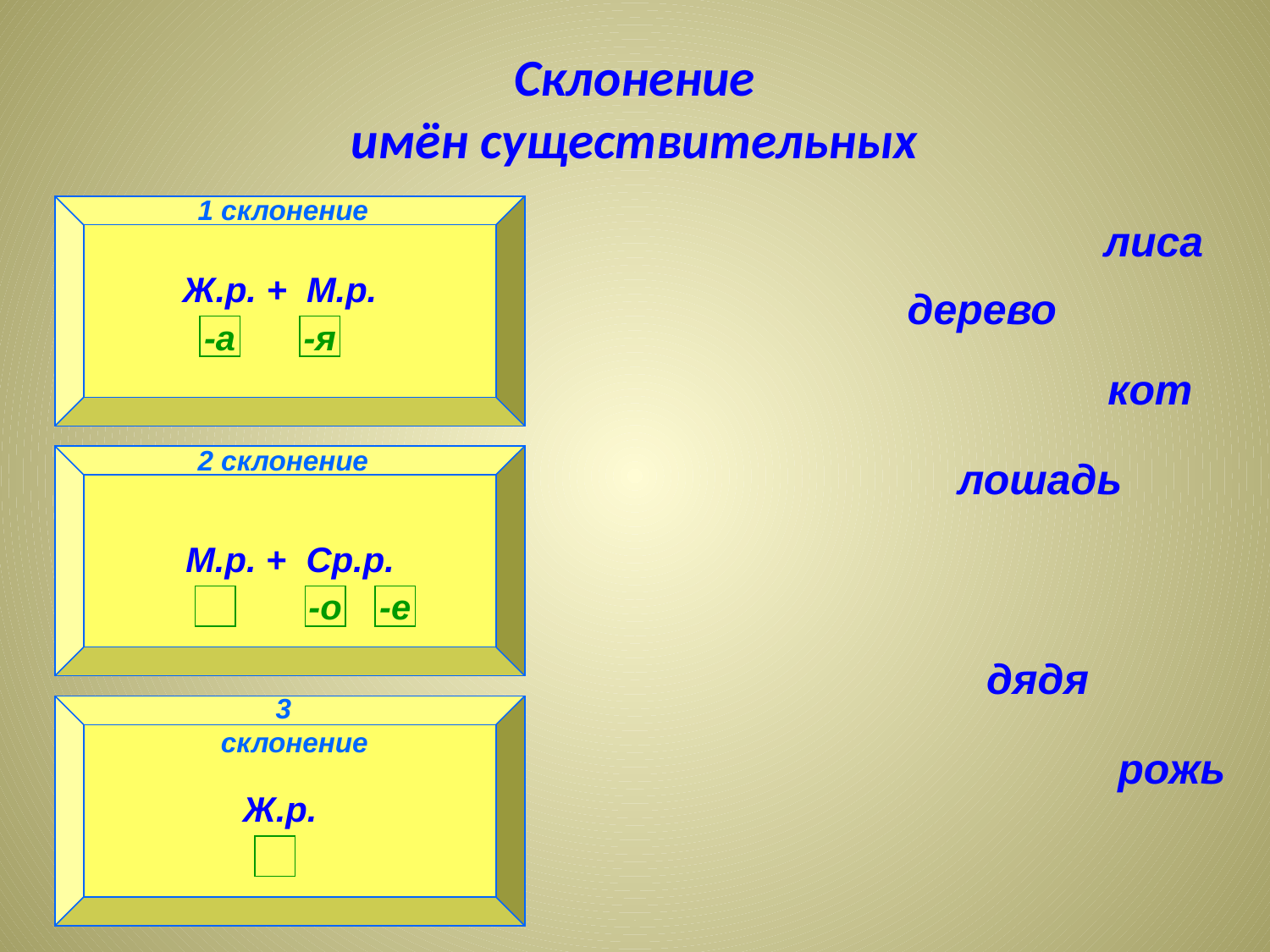

Склонение
имён существительных
1 склонение
Ж.р. +  М.р.

-а
-я
1 склонение
лиса
дерево
кот
2 склонение
М.р. +  Ср.р.

-о
-е
2 склонение
лошадь
 дядя
       3
склонение
Ж.р.

3 склонение
рожь